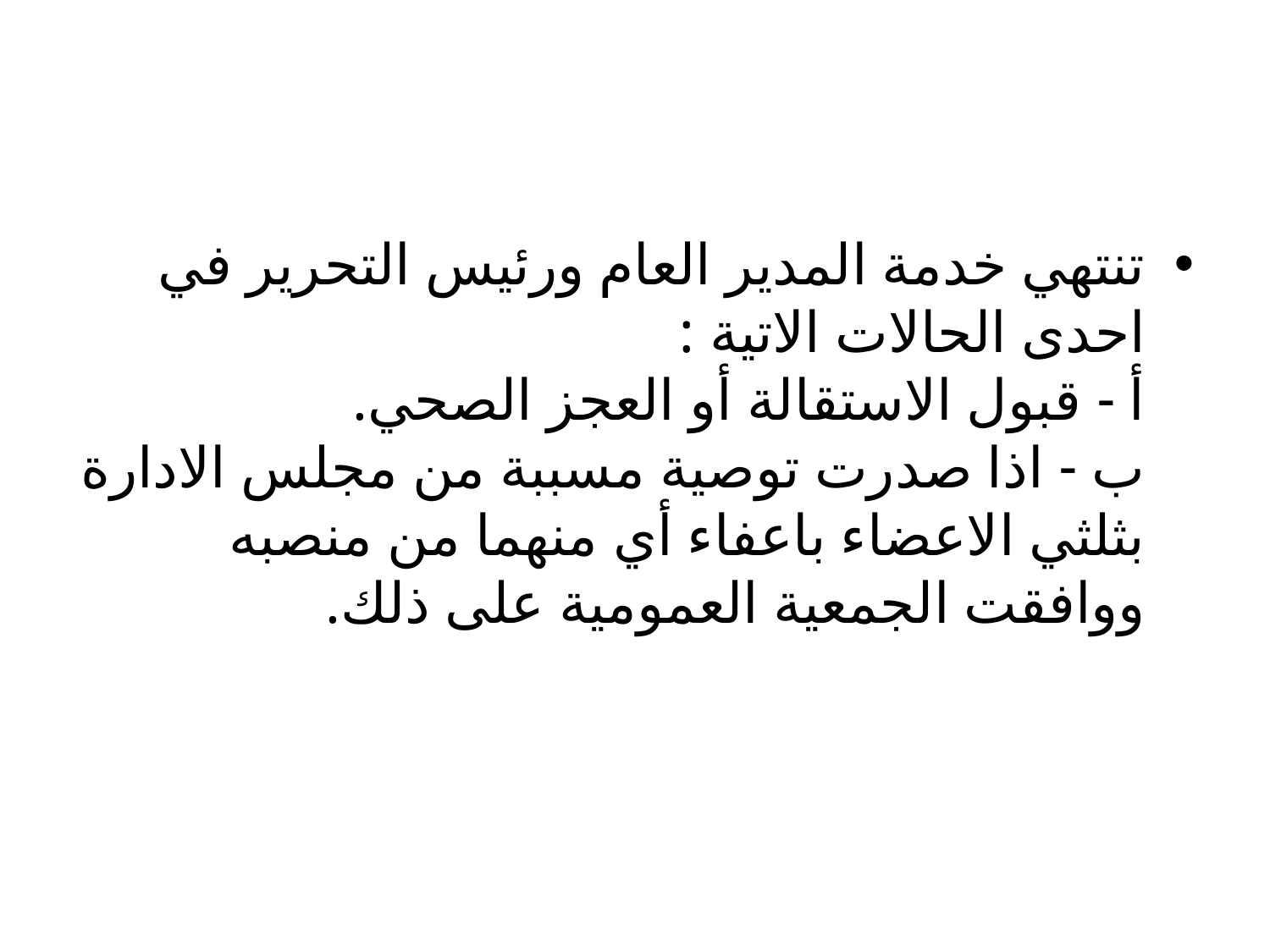

#
تنتهي خدمة المدير العام ورئيس التحرير في احدى الحالات الاتية :
أ - قبول الاستقالة أو العجز الصحي.
ب - اذا صدرت توصية مسببة من مجلس الادارة بثلثي الاعضاء باعفاء أي منهما من منصبه ووافقت الجمعية العمومية على ذلك.